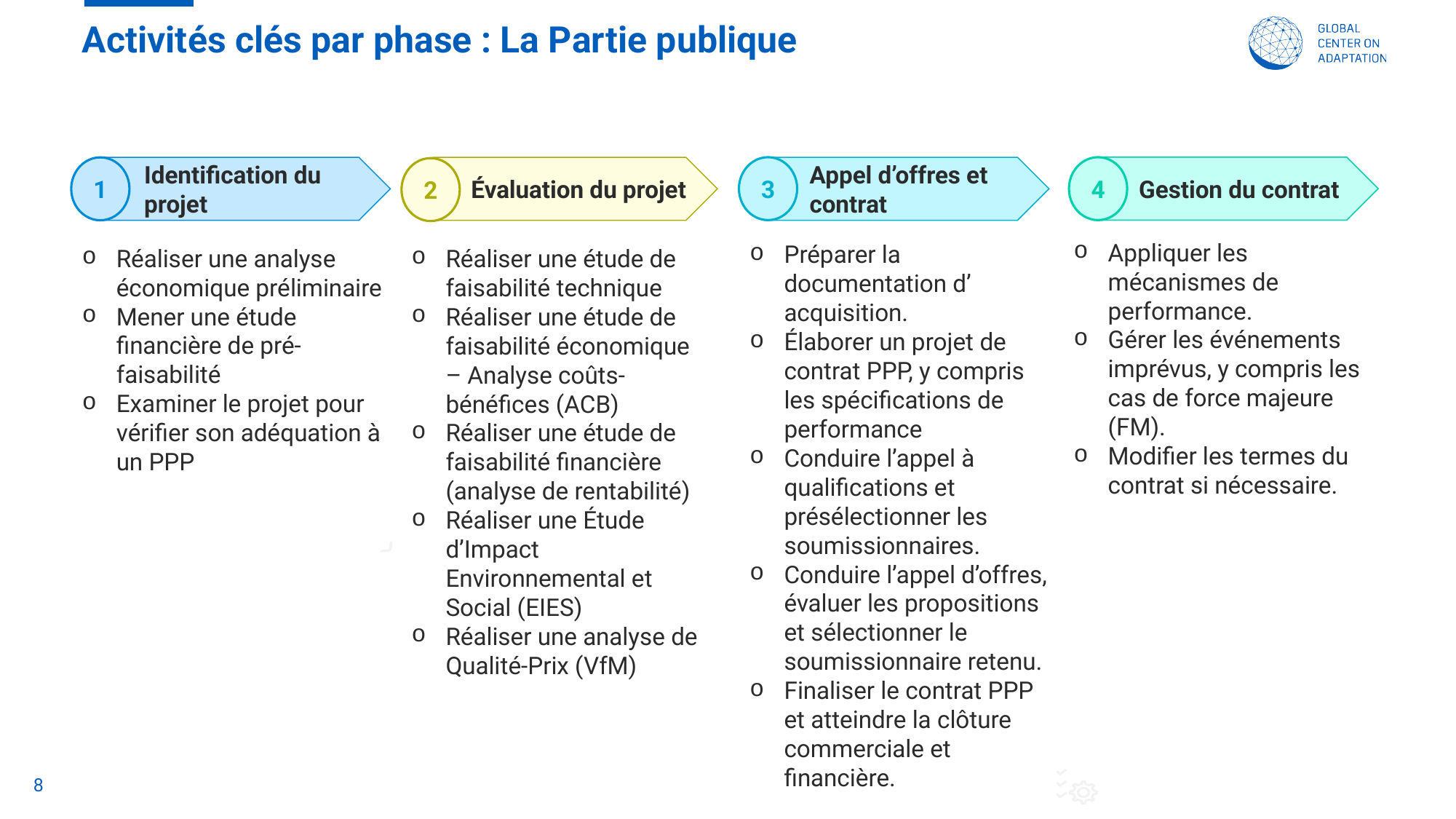

# Activités clés par phase : La Partie publique
Gestion du contrat
Identification du projet
Évaluation du projet
Appel d’offres et contrat

3
4
1
2
Appliquer les mécanismes de performance.
Gérer les événements imprévus, y compris les cas de force majeure (FM).
Modifier les termes du contrat si nécessaire.
Préparer la documentation d’ acquisition.
Élaborer un projet de contrat PPP, y compris les spécifications de performance
Conduire l’appel à qualifications et présélectionner les soumissionnaires.
Conduire l’appel d’offres, évaluer les propositions et sélectionner le soumissionnaire retenu.
Finaliser le contrat PPP et atteindre la clôture commerciale et financière.
Réaliser une analyse économique préliminaire
Mener une étude financière de pré-faisabilité
Examiner le projet pour vérifier son adéquation à un PPP
Réaliser une étude de faisabilité technique
Réaliser une étude de faisabilité économique – Analyse coûts-bénéfices (ACB)
Réaliser une étude de faisabilité financière (analyse de rentabilité)
Réaliser une Étude d’Impact Environnemental et Social (EIES)
Réaliser une analyse de Qualité-Prix (VfM)